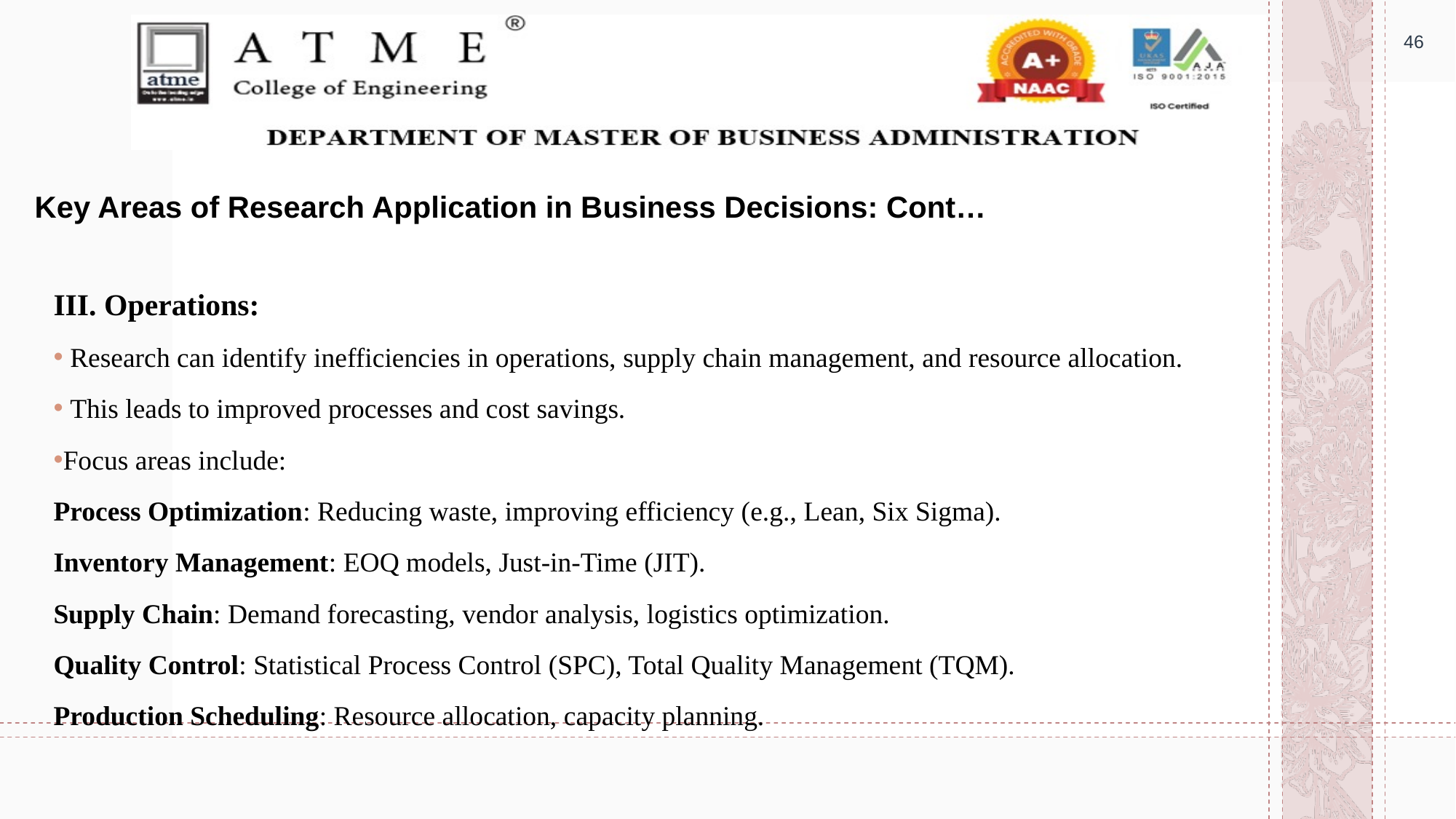

46
# Key Areas of Research Application in Business Decisions: Cont…
III. Operations:
 Research can identify inefficiencies in operations, supply chain management, and resource allocation.
 This leads to improved processes and cost savings.
Focus areas include:
Process Optimization: Reducing waste, improving efficiency (e.g., Lean, Six Sigma).
Inventory Management: EOQ models, Just-in-Time (JIT).
Supply Chain: Demand forecasting, vendor analysis, logistics optimization.
Quality Control: Statistical Process Control (SPC), Total Quality Management (TQM).
Production Scheduling: Resource allocation, capacity planning.